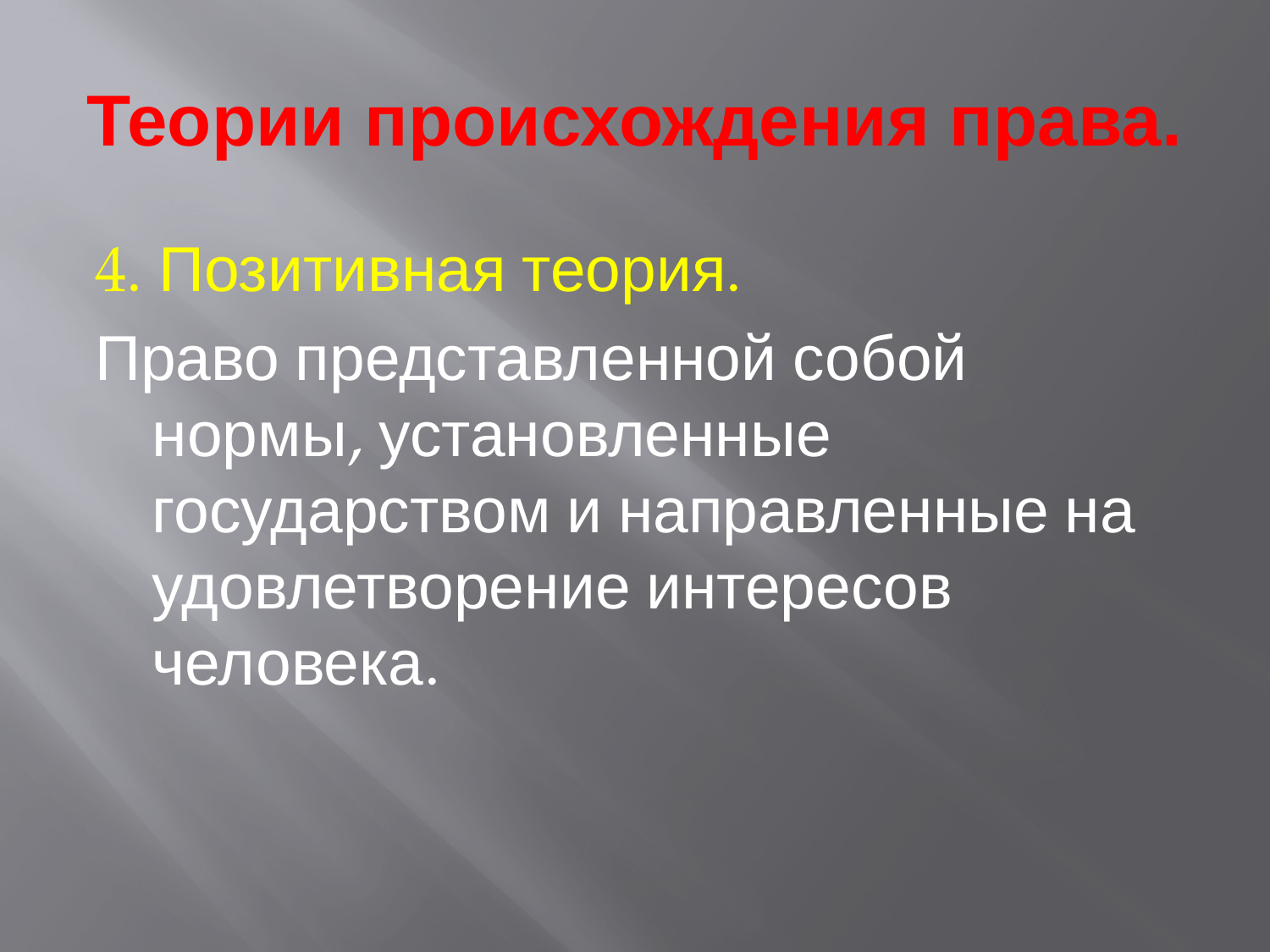

# Теории происхождения права.
4. Позитивная теория.
Право представленной собой нормы, установленные государством и направленные на удовлетворение интересов человека.